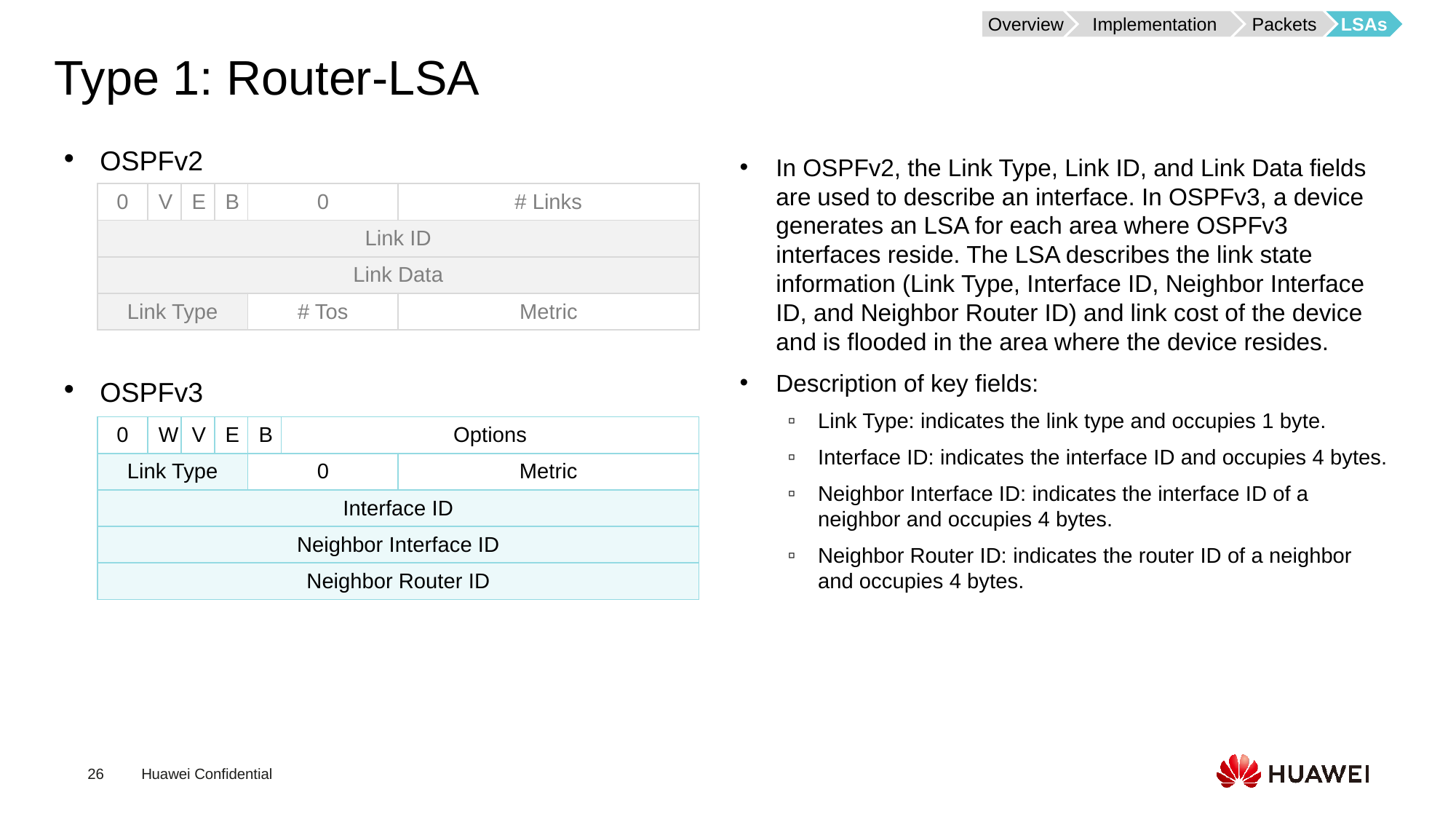

Overview
Implementation
Packets
LSAs
# Type 1: Router-LSA
OSPFv2

OSPFv3
In OSPFv2, the Link Type, Link ID, and Link Data fields are used to describe an interface. In OSPFv3, a device generates an LSA for each area where OSPFv3 interfaces reside. The LSA describes the link state information (Link Type, Interface ID, Neighbor Interface ID, and Neighbor Router ID) and link cost of the device and is flooded in the area where the device resides.
Description of key fields:
Link Type: indicates the link type and occupies 1 byte.
Interface ID: indicates the interface ID and occupies 4 bytes.
Neighbor Interface ID: indicates the interface ID of a neighbor and occupies 4 bytes.
Neighbor Router ID: indicates the router ID of a neighbor and occupies 4 bytes.
| 0 | V | E | B | 0 | # Links |
| --- | --- | --- | --- | --- | --- |
| Link ID |  |  |  |  |  |
| Link Data |  |  |  |  |  |
| Link Type |  |  |  | # Tos | Metric |
| 0 | W | V | E | B | Options |  |
| --- | --- | --- | --- | --- | --- | --- |
| Link Type |  |  |  | 0 |  | Metric |
| Interface ID |  |  |  |  |  |  |
| Neighbor Interface ID |  |  |  |  |  |  |
| Neighbor Router ID |  |  |  |  |  |  |